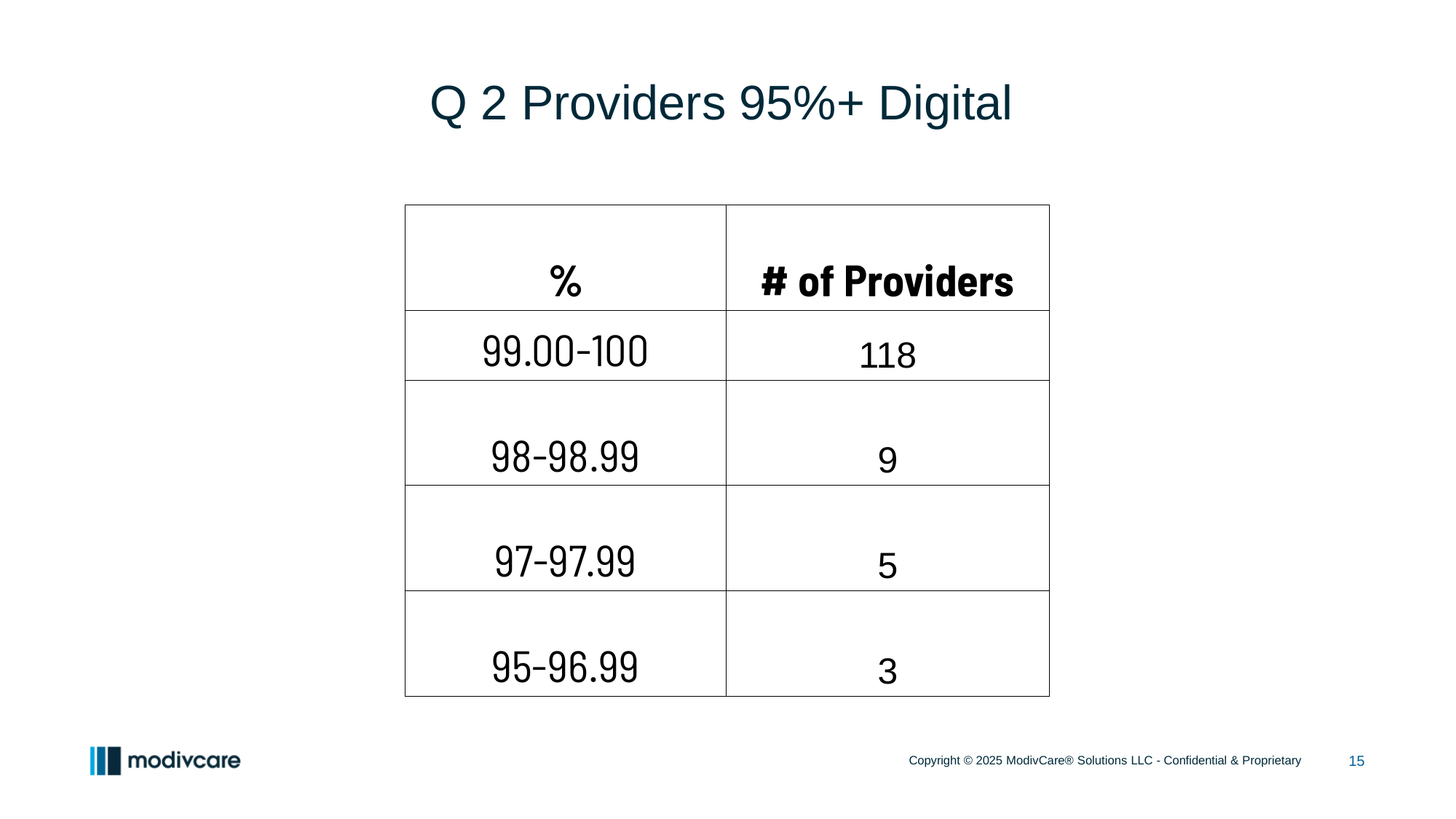

# Q 2 Providers 95%+ Digital
| % | # of Providers |
| --- | --- |
| 99.00-100 | 118 |
| 98-98.99 | 9 |
| 97-97.99 | 5 |
| 95-96.99 | 3 |
15